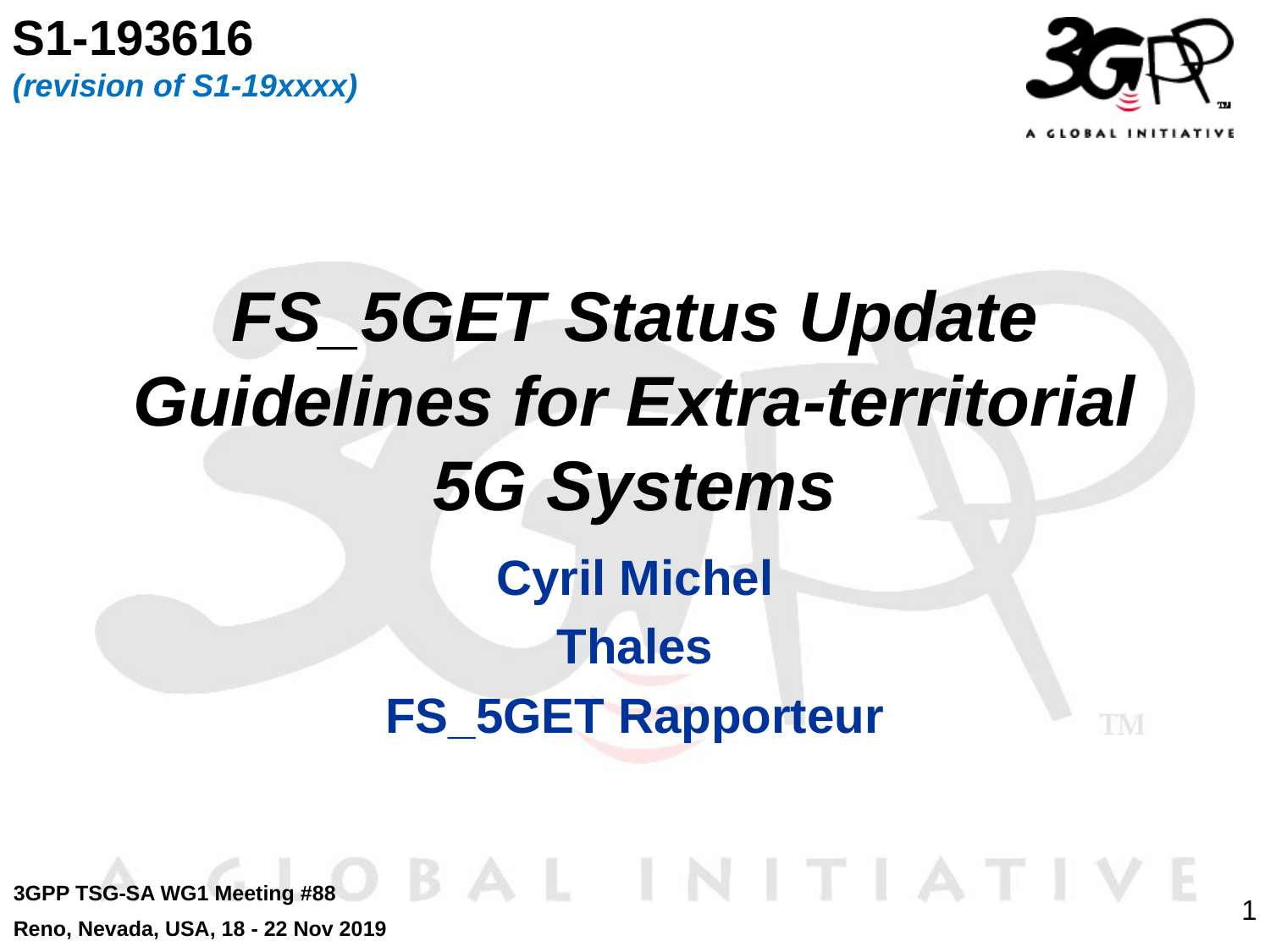

S1-193616
(revision of S1-19xxxx)
# FS_5GET Status Update Guidelines for Extra-territorial 5G Systems
Cyril Michel
Thales
FS_5GET Rapporteur
3GPP TSG-SA WG1 Meeting #88
Reno, Nevada, USA, 18 - 22 Nov 2019
1